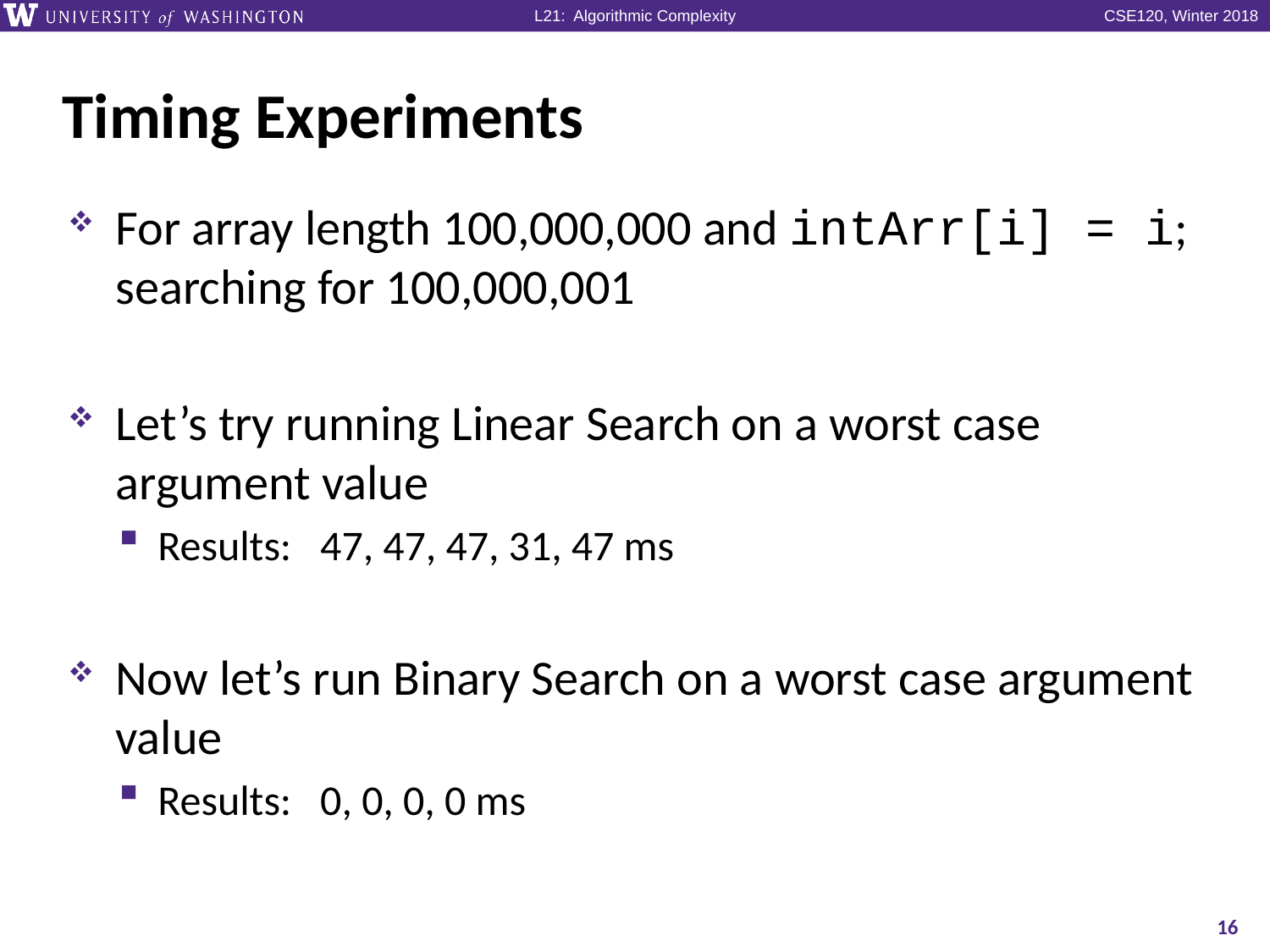

# Timing Experiments
For array length 100,000,000 and intArr[i] = i; searching for 100,000,001

Let’s try running Linear Search on a worst case argument value
Results:   47, 47, 47, 31, 47 ms

Now let’s run Binary Search on a worst case argument value
Results:   0, 0, 0, 0 ms
16